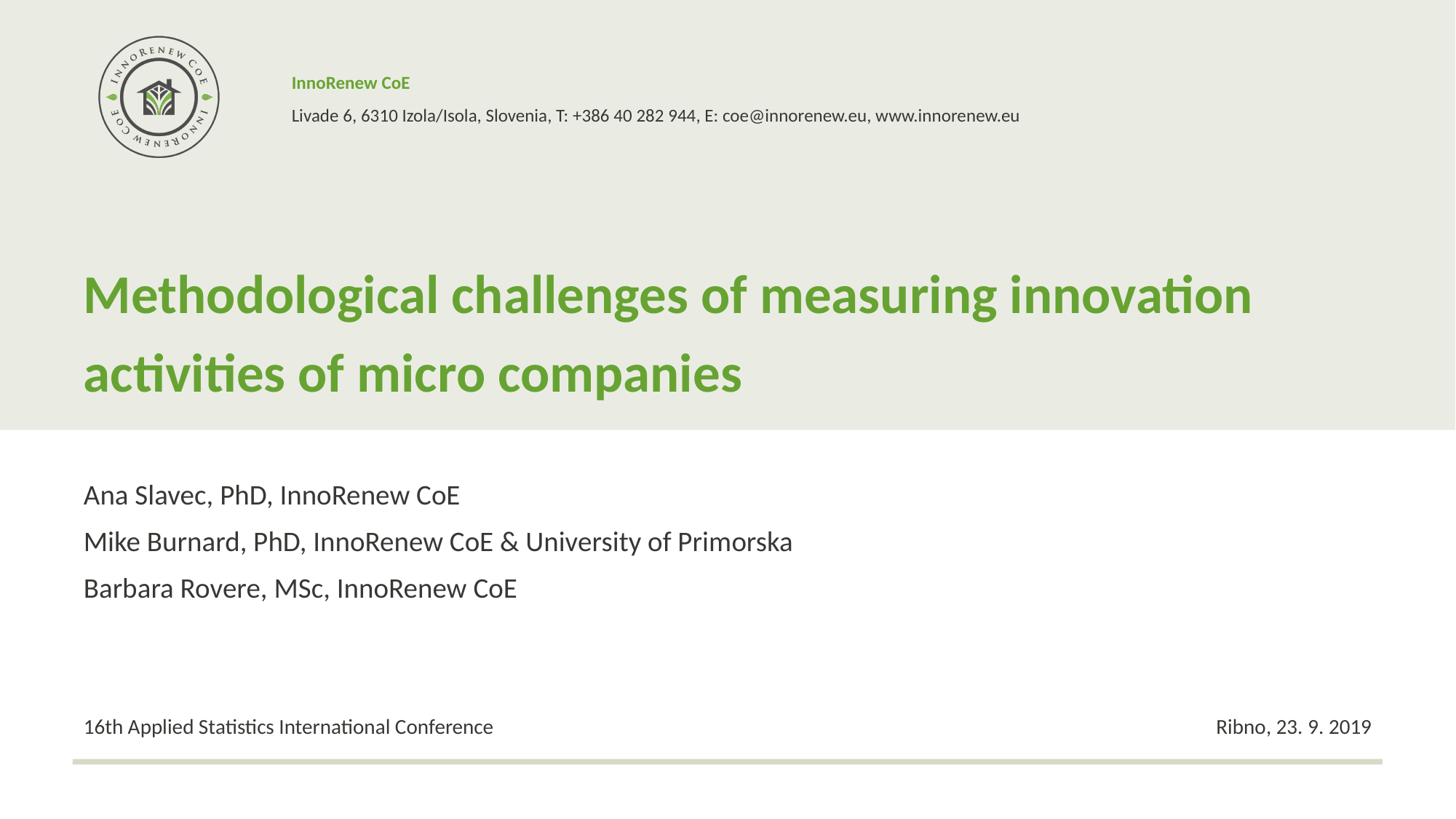

# Methodological challenges of measuring innovation activities of micro companies
Ana Slavec, PhD, InnoRenew CoE
Mike Burnard, PhD, InnoRenew CoE & University of Primorska
Barbara Rovere, MSc, InnoRenew CoE

16th Applied Statistics International Conference
Ribno, 23. 9. 2019